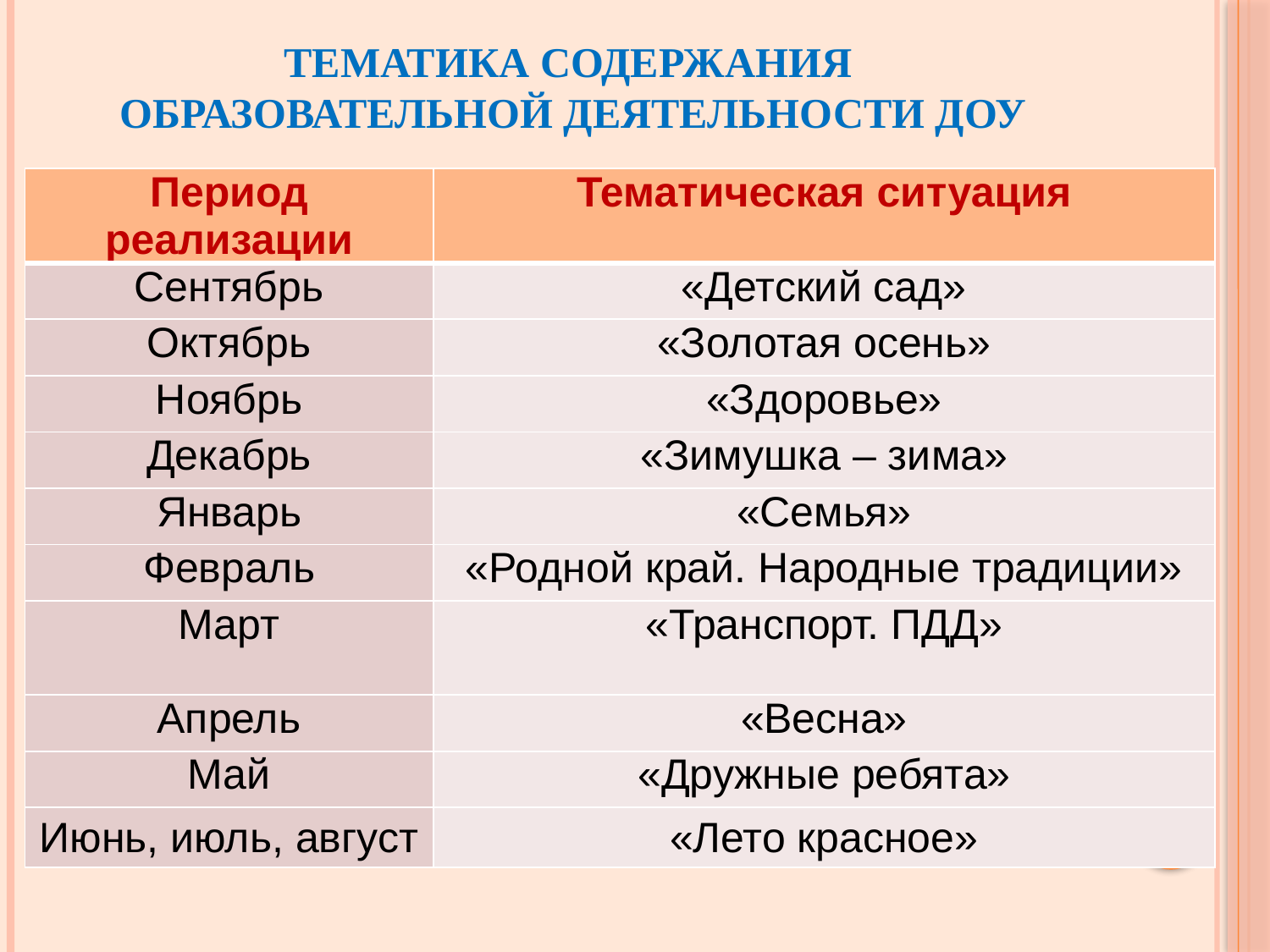

# Тематика содержания образовательной деятельности ДОУ
| Период реализации | Тематическая ситуация |
| --- | --- |
| Сентябрь | «Детский сад» |
| Октябрь | «Золотая осень» |
| Ноябрь | «Здоровье» |
| Декабрь | «Зимушка – зима» |
| Январь | «Семья» |
| Февраль | «Родной край. Народные традиции» |
| Март | «Транспорт. ПДД» |
| Апрель | «Весна» |
| Май | «Дружные ребята» |
| Июнь, июль, август | «Лето красное» |